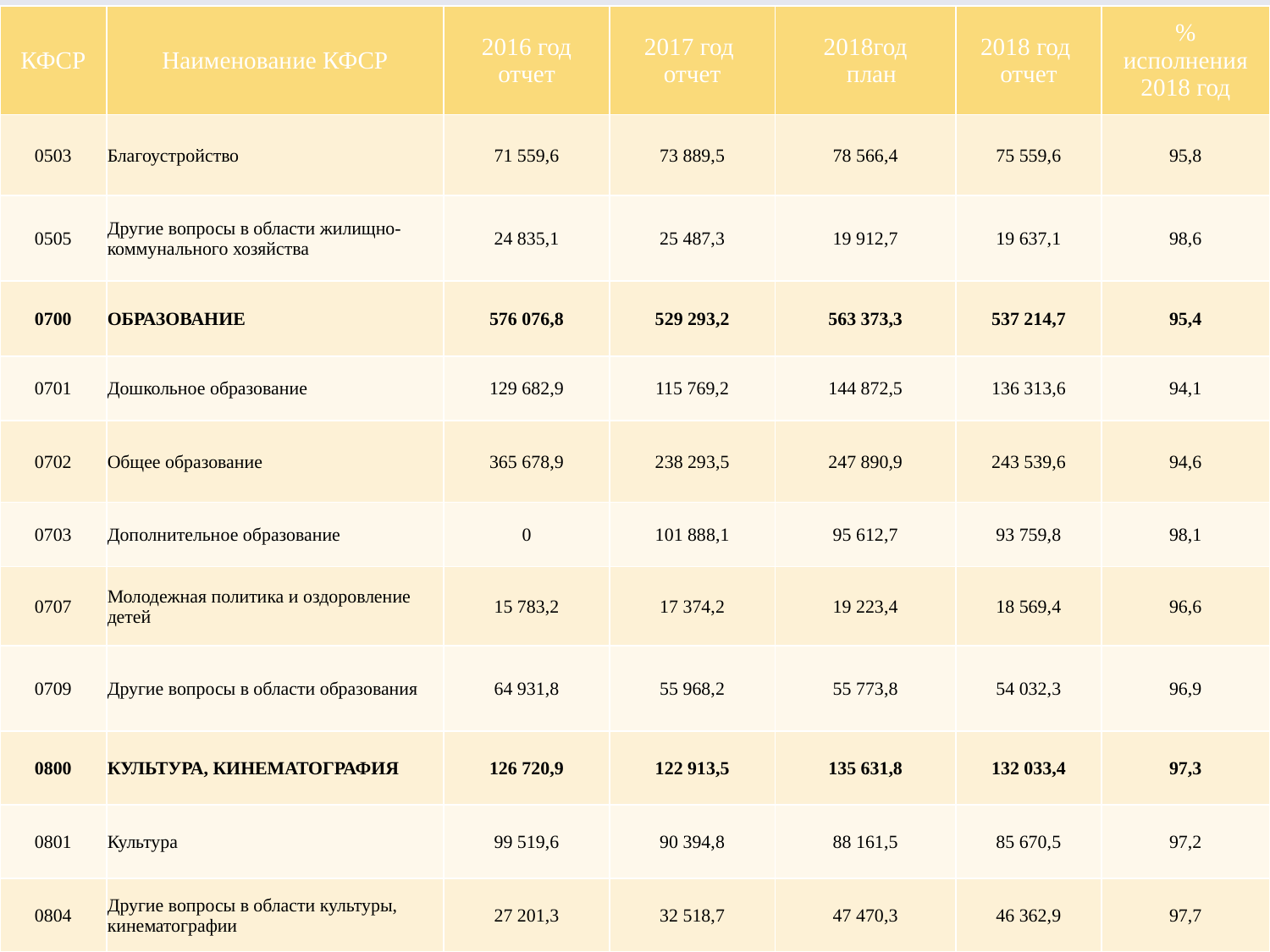

| КФСР | Наименование КФСР | 2016 год отчет | 2017 год отчет | 2018год план | 2018 год отчет | % исполнения 2018 год |
| --- | --- | --- | --- | --- | --- | --- |
| 0503 | Благоустройство | 71 559,6 | 73 889,5 | 78 566,4 | 75 559,6 | 95,8 |
| 0505 | Другие вопросы в области жилищно-коммунального хозяйства | 24 835,1 | 25 487,3 | 19 912,7 | 19 637,1 | 98,6 |
| 0700 | ОБРАЗОВАНИЕ | 576 076,8 | 529 293,2 | 563 373,3 | 537 214,7 | 95,4 |
| 0701 | Дошкольное образование | 129 682,9 | 115 769,2 | 144 872,5 | 136 313,6 | 94,1 |
| 0702 | Общее образование | 365 678,9 | 238 293,5 | 247 890,9 | 243 539,6 | 94,6 |
| 0703 | Дополнительное образование | 0 | 101 888,1 | 95 612,7 | 93 759,8 | 98,1 |
| 0707 | Молодежная политика и оздоровление детей | 15 783,2 | 17 374,2 | 19 223,4 | 18 569,4 | 96,6 |
| 0709 | Другие вопросы в области образования | 64 931,8 | 55 968,2 | 55 773,8 | 54 032,3 | 96,9 |
| 0800 | КУЛЬТУРА, КИНЕМАТОГРАФИЯ | 126 720,9 | 122 913,5 | 135 631,8 | 132 033,4 | 97,3 |
| 0801 | Культура | 99 519,6 | 90 394,8 | 88 161,5 | 85 670,5 | 97,2 |
| 0804 | Другие вопросы в области культуры, кинематографии | 27 201,3 | 32 518,7 | 47 470,3 | 46 362,9 | 97,7 |